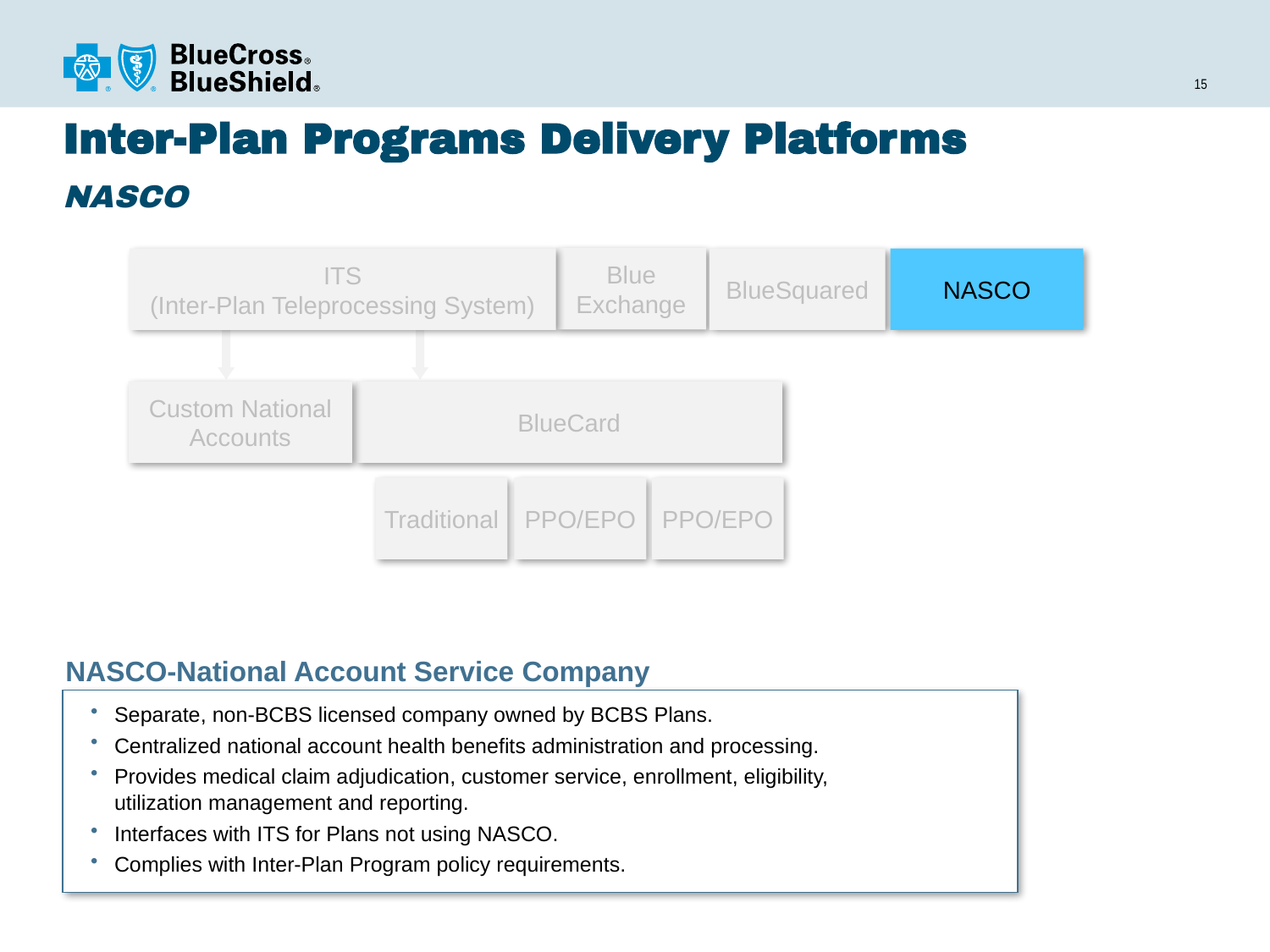

# Inter-Plan Programs Delivery Platforms NASCO
Blue
Exchange
ITS
(Inter-Plan Teleprocessing System)
BlueSquared
NASCO

Custom National Accounts
BlueCard
Traditional
PPO/EPO
PPO/EPO
NASCO-National Account Service Company

Separate, non-BCBS licensed company owned by BCBS Plans.
Centralized national account health benefits administration and processing.
Provides medical claim adjudication, customer service, enrollment, eligibility, utilization management and reporting.
Interfaces with ITS for Plans not using NASCO.
Complies with Inter-Plan Program policy requirements.